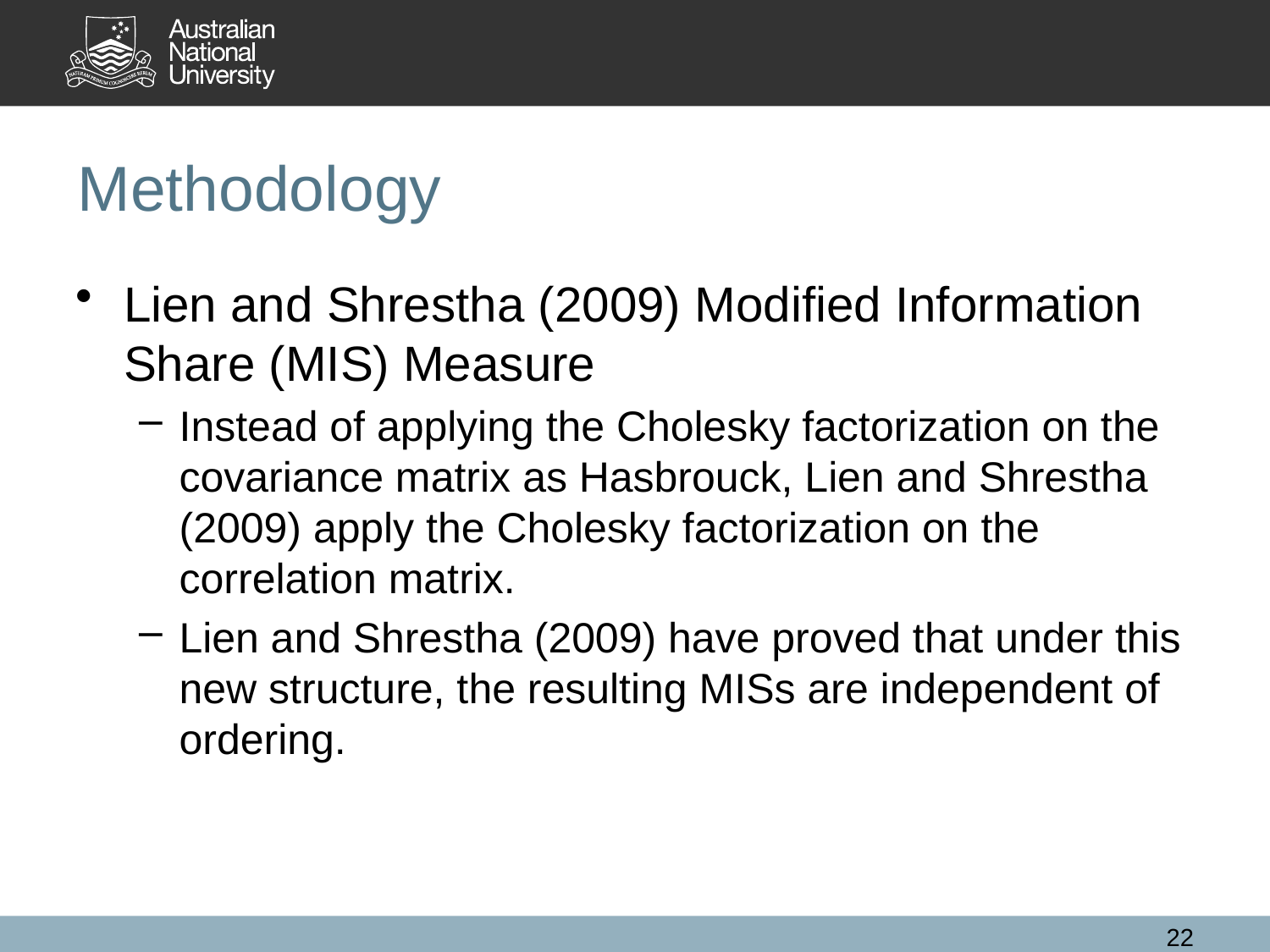

Methodology
Lien and Shrestha (2009) Modified Information Share (MIS) Measure
Instead of applying the Cholesky factorization on the covariance matrix as Hasbrouck, Lien and Shrestha (2009) apply the Cholesky factorization on the correlation matrix.
Lien and Shrestha (2009) have proved that under this new structure, the resulting MISs are independent of ordering.

22